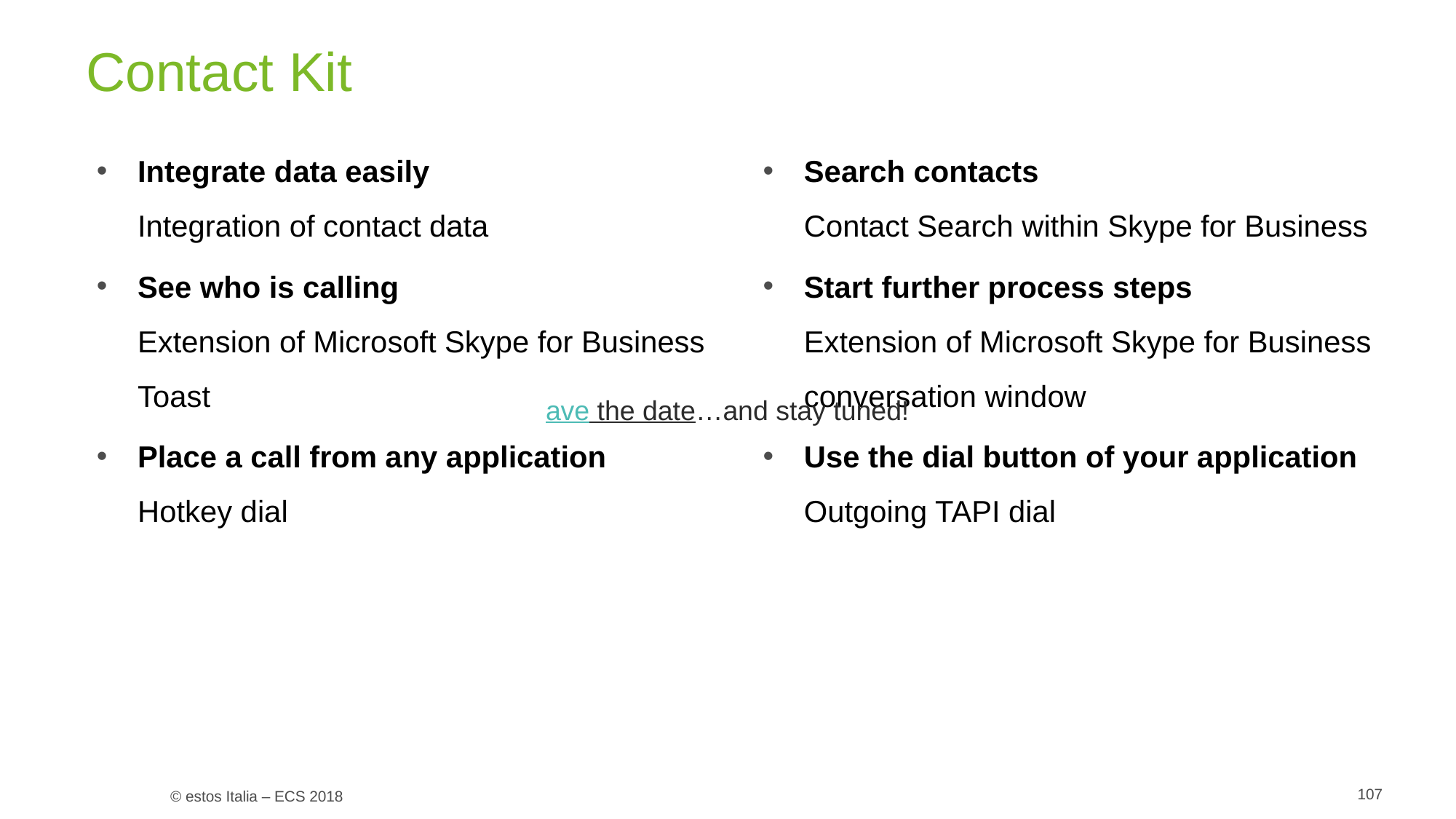

# Contact Kit
Integrate data easily
Integration of contact data
See who is calling
Extension of Microsoft Skype for Business Toast
Place a call from any application
Hotkey dial
Search contacts
Contact Search within Skype for Business
Start further process steps
Extension of Microsoft Skype for Business conversation window
Use the dial button of your application
Outgoing TAPI dial
ave the date…and stay tuned!

107
© estos Italia – ECS 2018